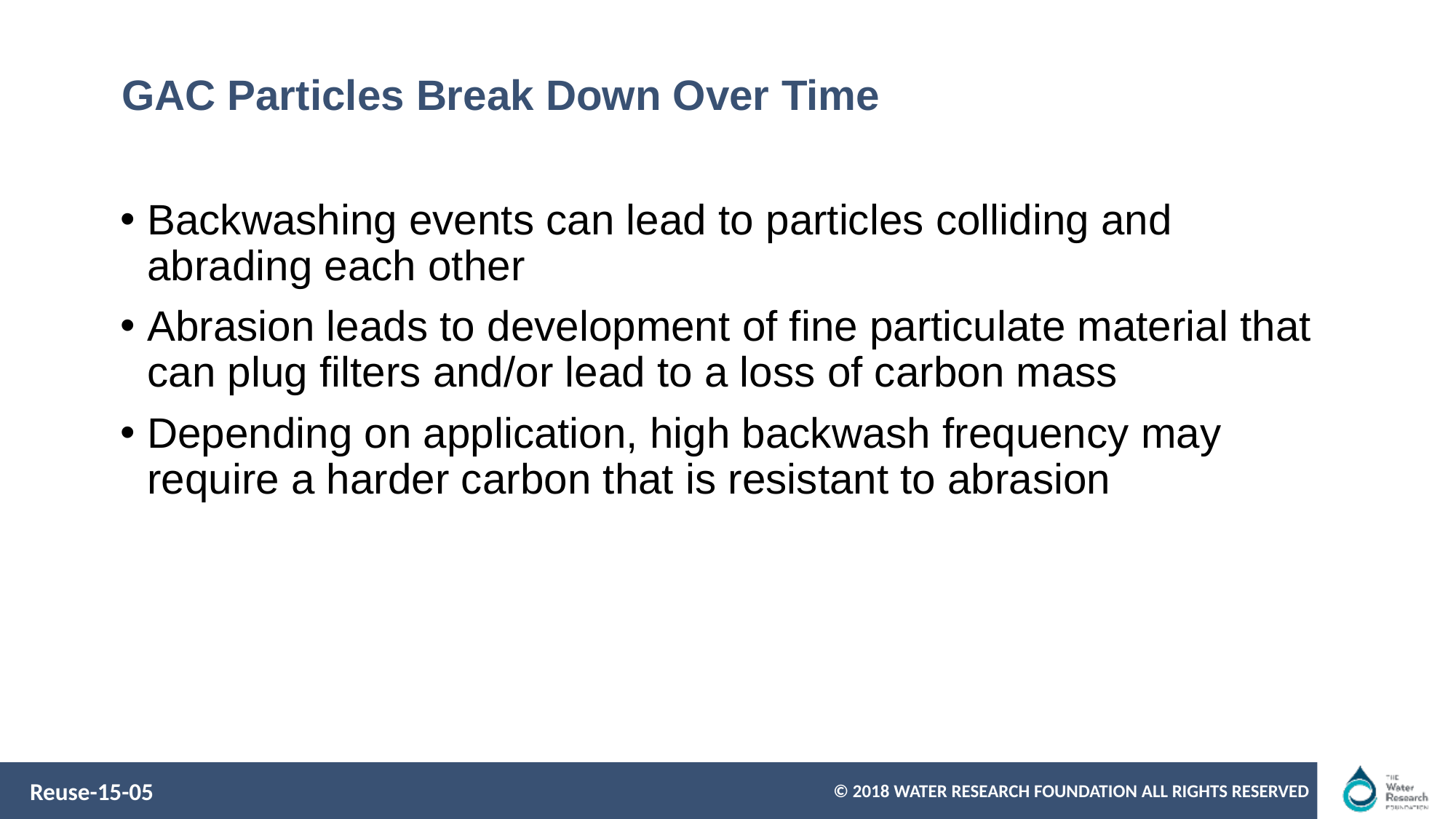

# GAC Particles Break Down Over Time
Backwashing events can lead to particles colliding and abrading each other
Abrasion leads to development of fine particulate material that can plug filters and/or lead to a loss of carbon mass
Depending on application, high backwash frequency may require a harder carbon that is resistant to abrasion